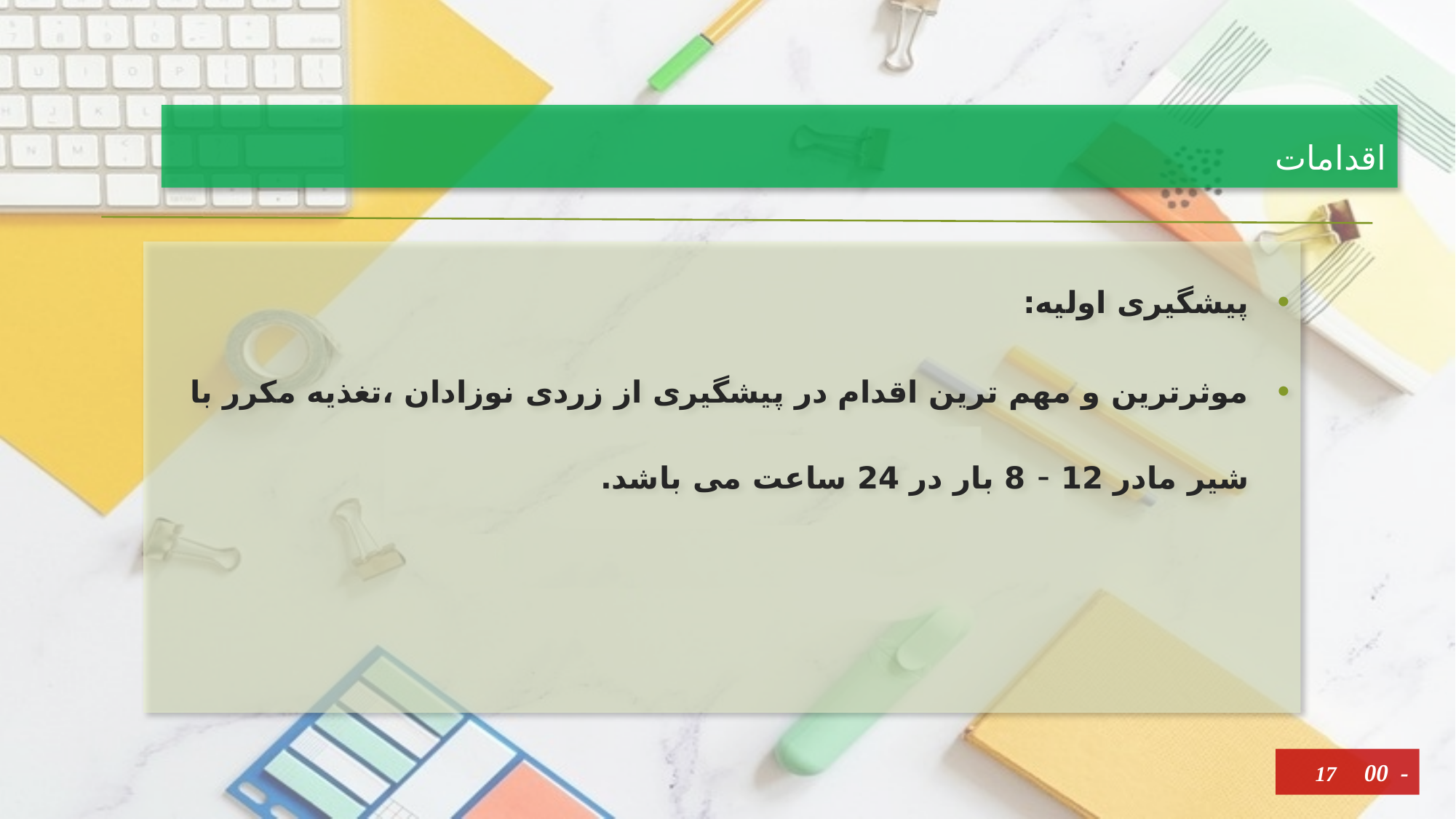

# اقدامات
پیشگیری اولیه:
موثرترین و مهم ترین اقدام در پیشگیری از زردی نوزادان ،تغذیه مکرر با شیر مادر 12 - 8 بار در 24 ساعت می باشد.

17